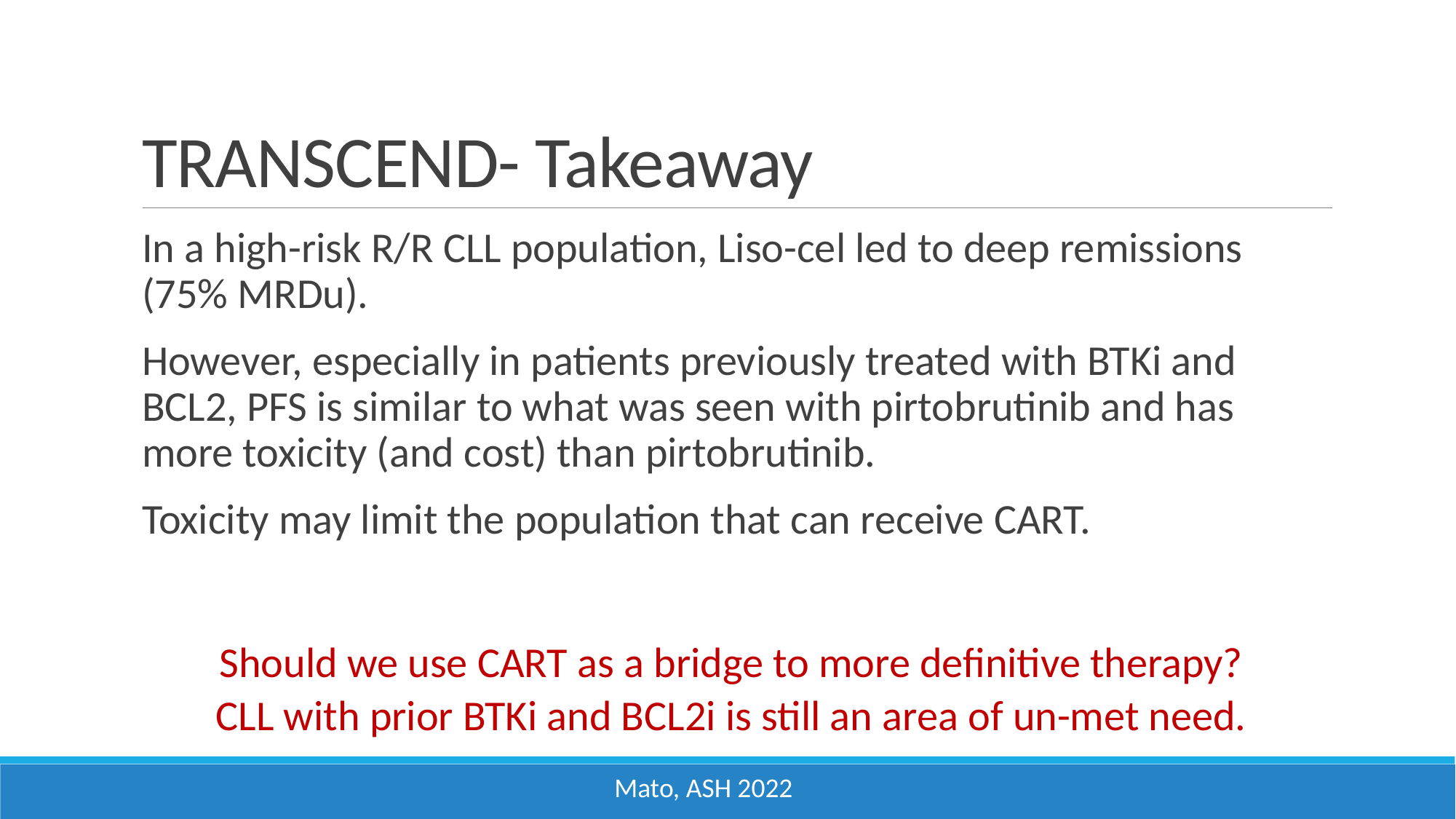

# TRANSCEND- Takeaway
In a high-risk R/R CLL population, Liso-cel led to deep remissions (75% MRDu).
However, especially in patients previously treated with BTKi and BCL2, PFS is similar to what was seen with pirtobrutinib and has more toxicity (and cost) than pirtobrutinib.
Toxicity may limit the population that can receive CART.
Should we use CART as a bridge to more definitive therapy?
CLL with prior BTKi and BCL2i is still an area of un-met need.
Mato, ASH 2022